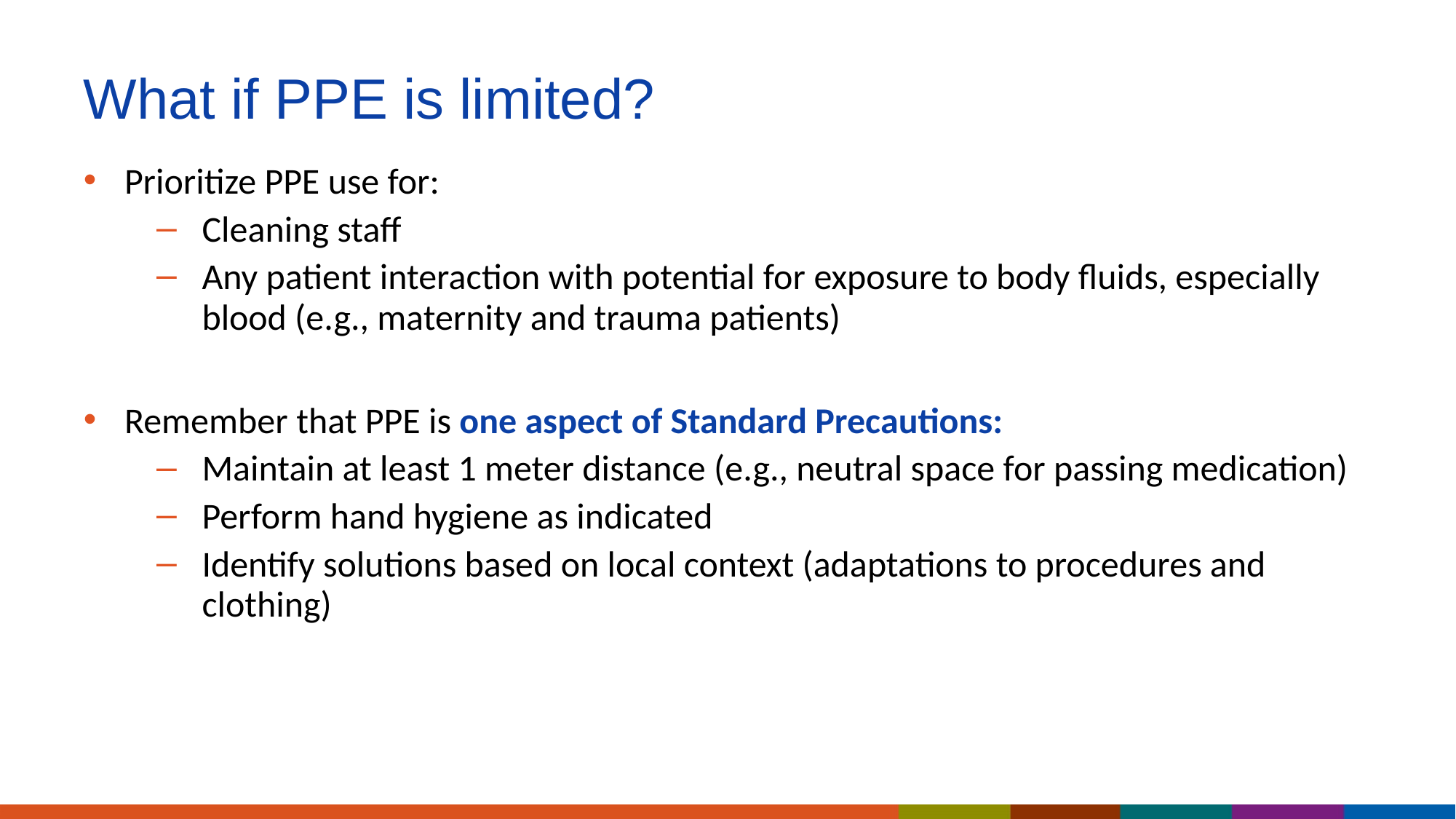

# What if PPE is limited?
Prioritize PPE use for:
Cleaning staff
Any patient interaction with potential for exposure to body fluids, especially blood (e.g., maternity and trauma patients)

Remember that PPE is one aspect of Standard Precautions:
Maintain at least 1 meter distance (e.g., neutral space for passing medication)
Perform hand hygiene as indicated
Identify solutions based on local context (adaptations to procedures and clothing)